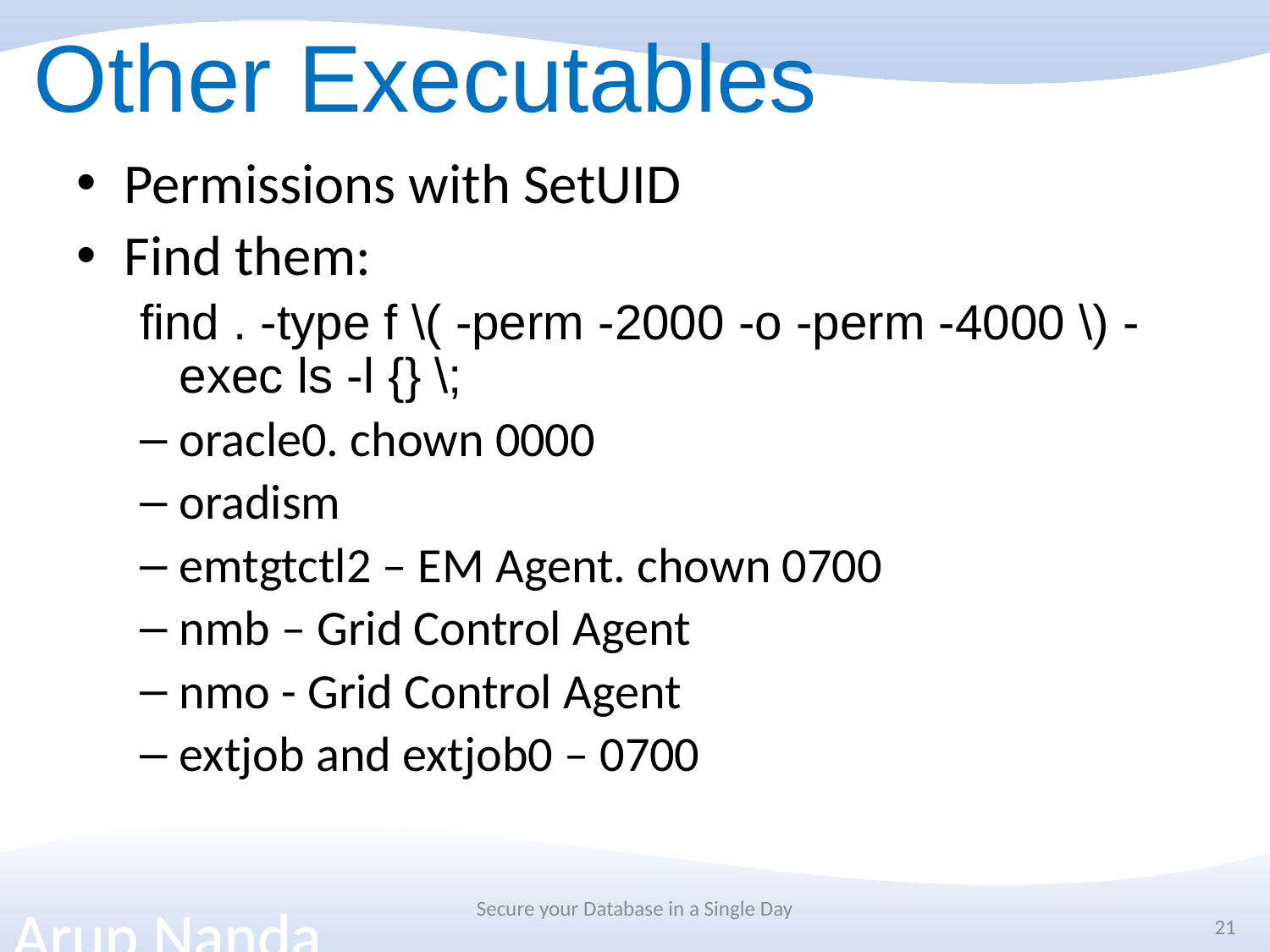

# Other Executables
Permissions with SetUID
Find them:
find . -type f \( -perm -2000 -o -perm -4000 \) -exec ls -l {} \;
oracle0. chown 0000
oradism
emtgtctl2 – EM Agent. chown 0700
nmb – Grid Control Agent
nmo - Grid Control Agent
extjob and extjob0 – 0700
Secure your Database in a Single Day
21